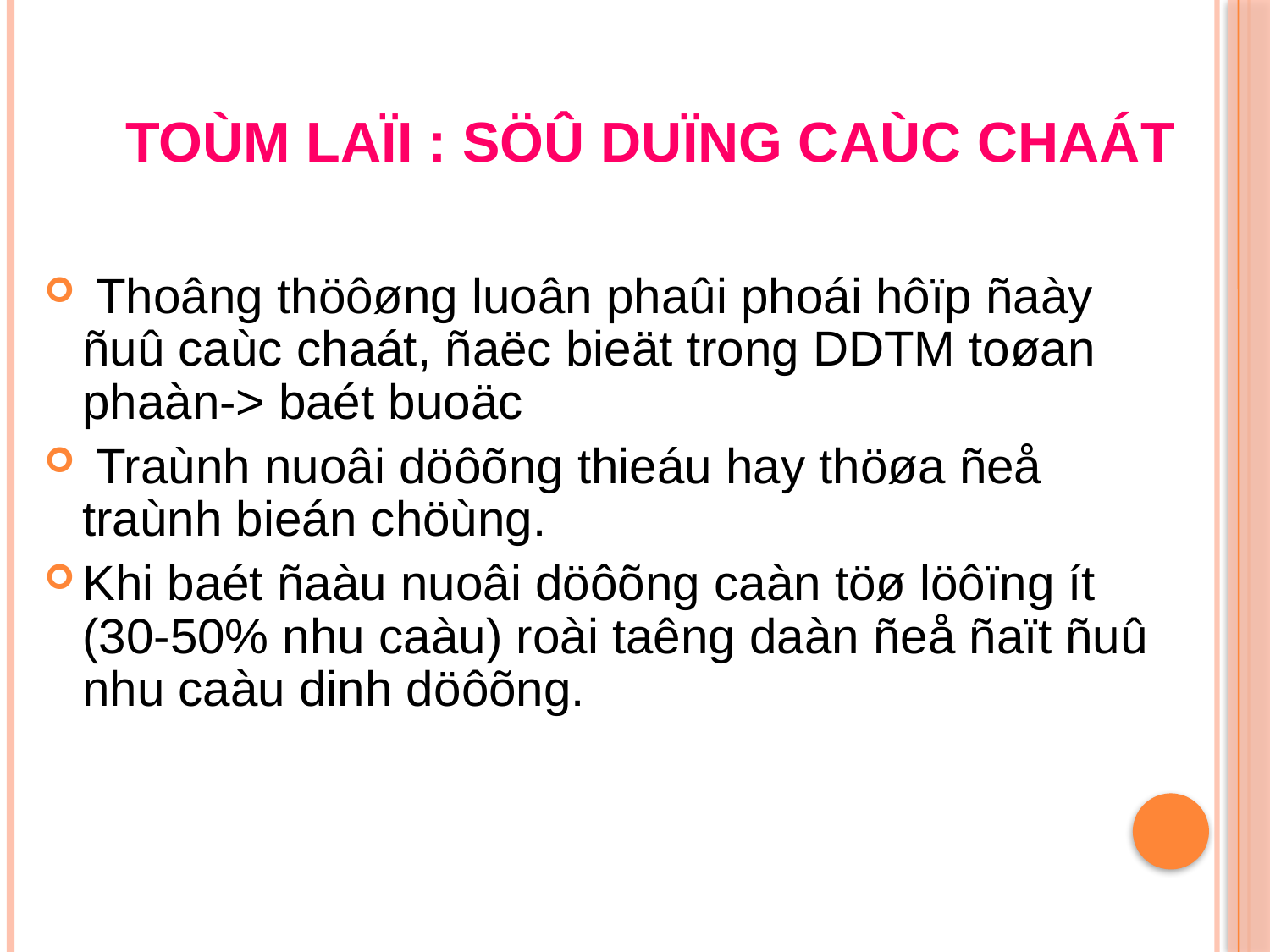

# TOÙM LAÏI : SÖÛ DUÏNG CAÙC CHAÁT
 Thoâng thöôøng luoân phaûi phoái hôïp ñaày ñuû caùc chaát, ñaëc bieät trong DDTM toøan phaàn-> baét buoäc
 Traùnh nuoâi döôõng thieáu hay thöøa ñeå traùnh bieán chöùng.
Khi baét ñaàu nuoâi döôõng caàn töø löôïng ít (30-50% nhu caàu) roài taêng daàn ñeå ñaït ñuû nhu caàu dinh döôõng.